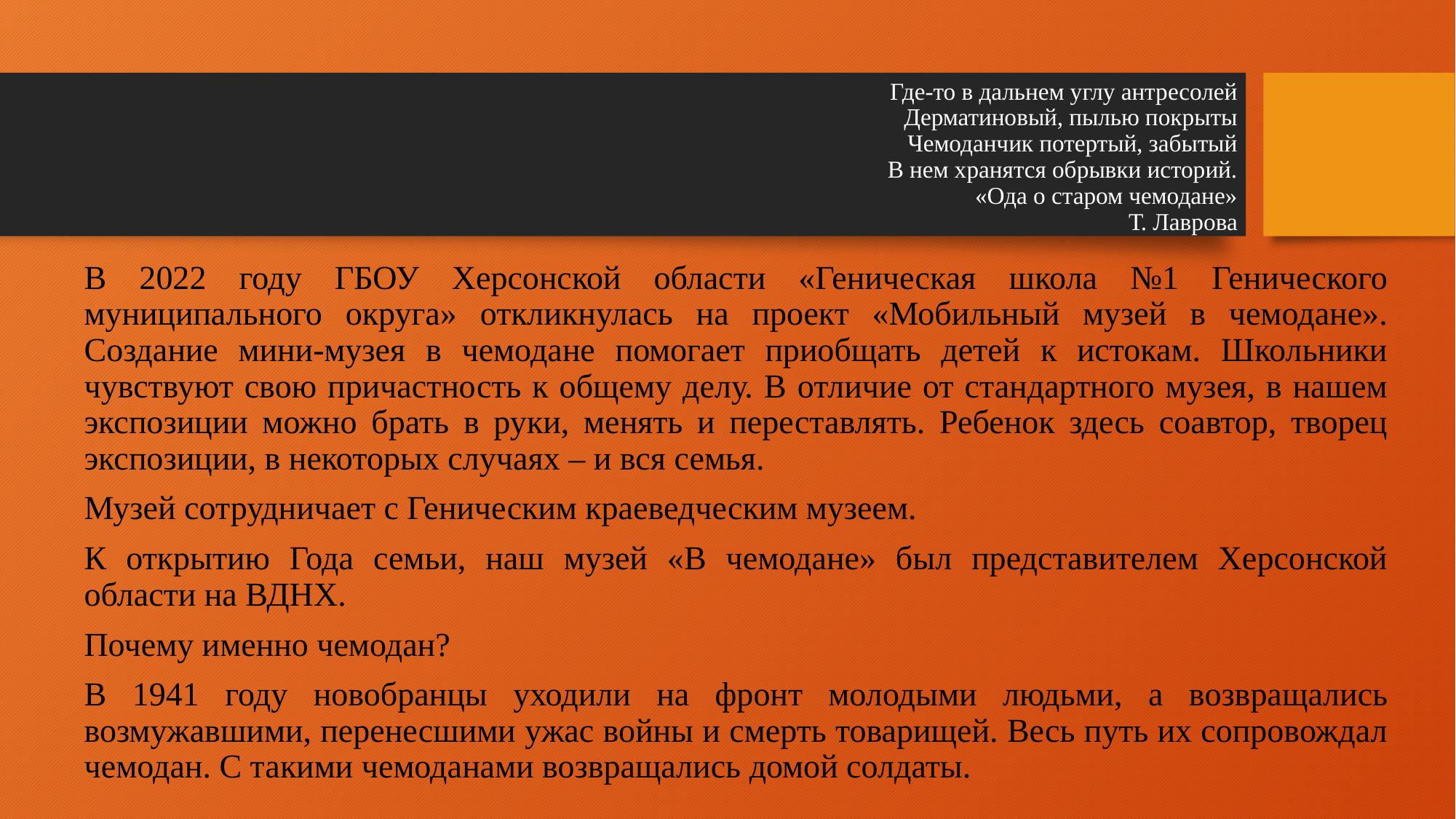

# Где-то в дальнем углу антресолей Дерматиновый, пылью покрыты Чемоданчик потертый, забытый В нем хранятся обрывки историй. «Ода о старом чемодане» Т. Лаврова
	В 2022 году ГБОУ Херсонской области «Геническая школа №1 Генического муниципального округа» откликнулась на проект «Мобильный музей в чемодане». Создание мини-музея в чемодане помогает приобщать детей к истокам. Школьники чувствуют свою причастность к общему делу. В отличие от стандартного музея, в нашем экспозиции можно брать в руки, менять и переставлять. Ребенок здесь соавтор, творец экспозиции, в некоторых случаях – и вся семья.
	Музей сотрудничает с Геническим краеведческим музеем.
	К открытию Года семьи, наш музей «В чемодане» был представителем Херсонской области на ВДНХ.
	Почему именно чемодан?
	В 1941 году новобранцы уходили на фронт молодыми людьми, а возвращались возмужавшими, перенесшими ужас войны и смерть товарищей. Весь путь их сопровождал чемодан. С такими чемоданами возвращались домой солдаты.